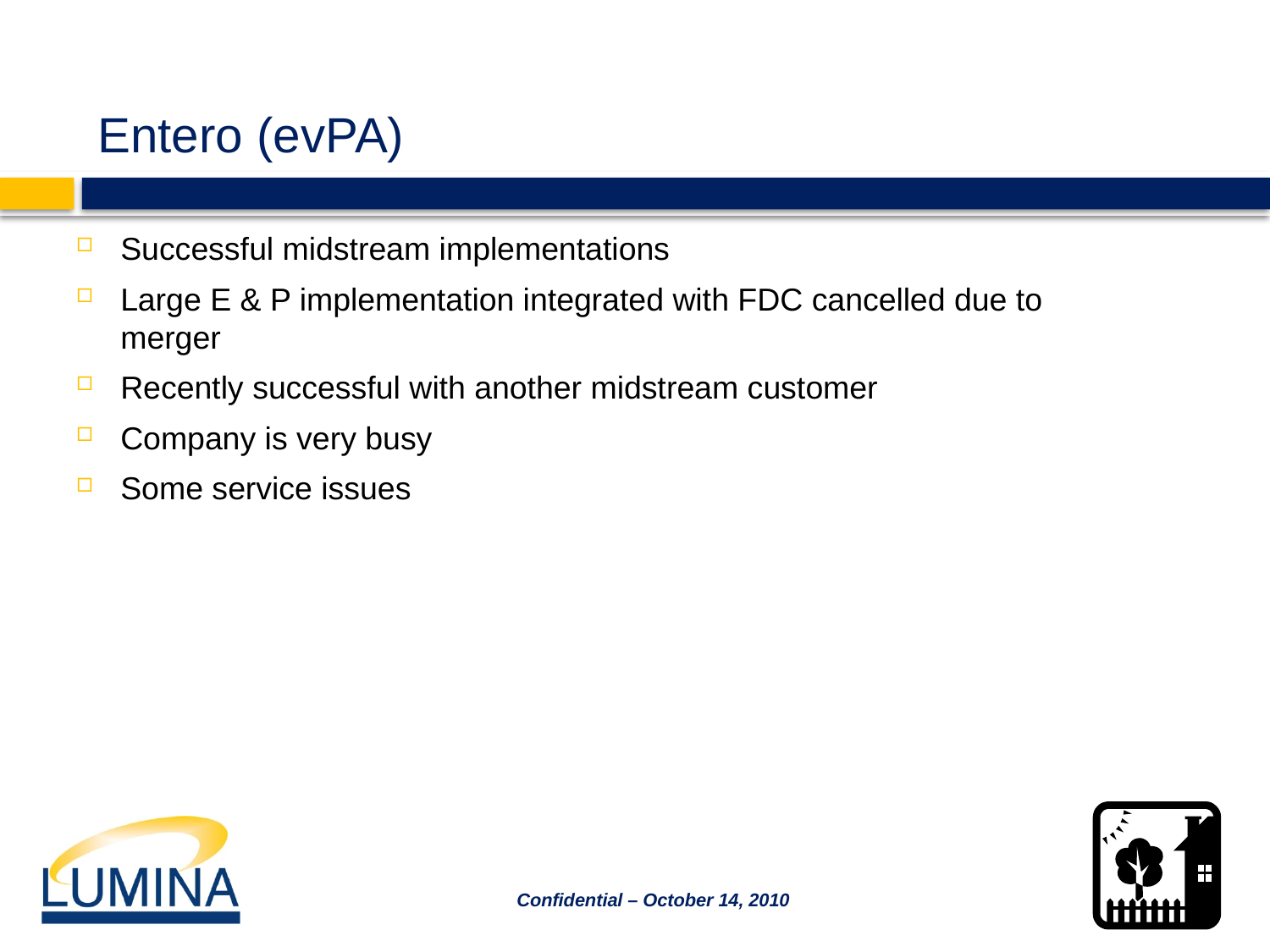

# Entero (evPA)
Successful midstream implementations
Large E & P implementation integrated with FDC cancelled due to merger
Recently successful with another midstream customer
Company is very busy
Some service issues